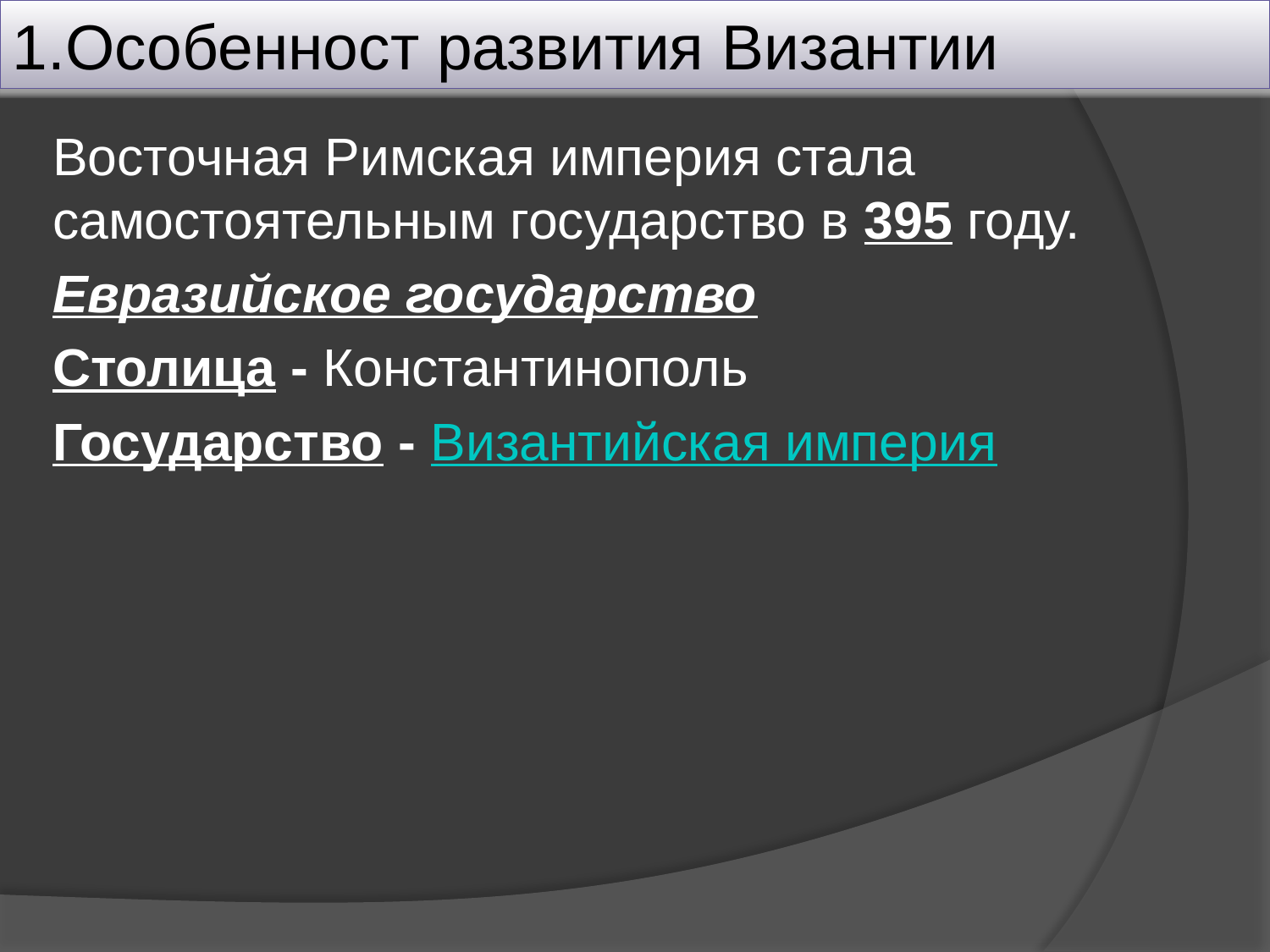

1.Особенност развития Византии
Восточная Римская империя стала самостоятельным государство в 395 году.
Евразийское государство
Столица - Константинополь
Государство - Византийская империя